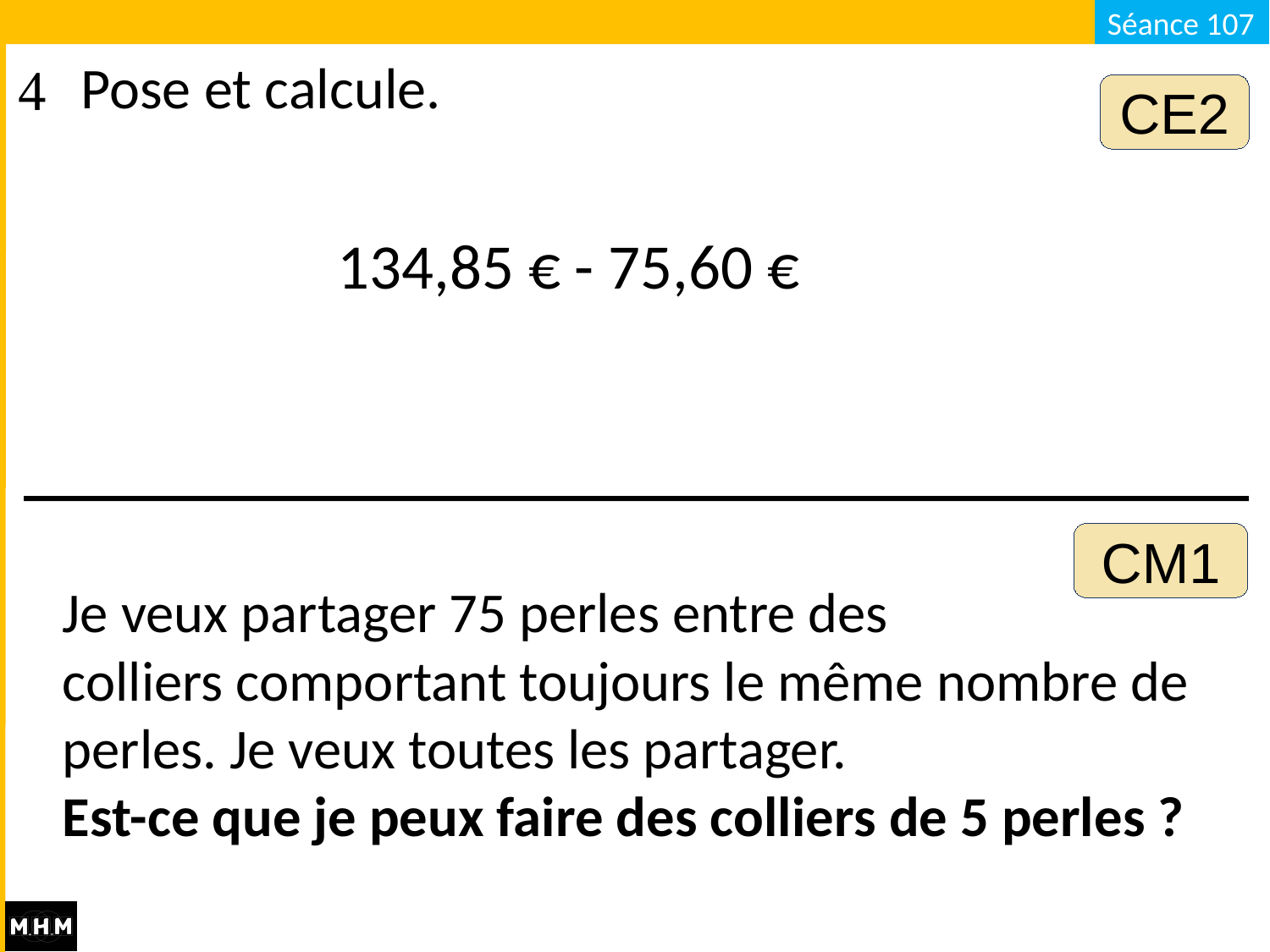

Pose et calcule.
CE2
134,85 € - 75,60 €

CM1
Je veux partager 75 perles entre des
colliers comportant toujours le même nombre de perles. Je veux toutes les partager.
Est-ce que je peux faire des colliers de 5 perles ?